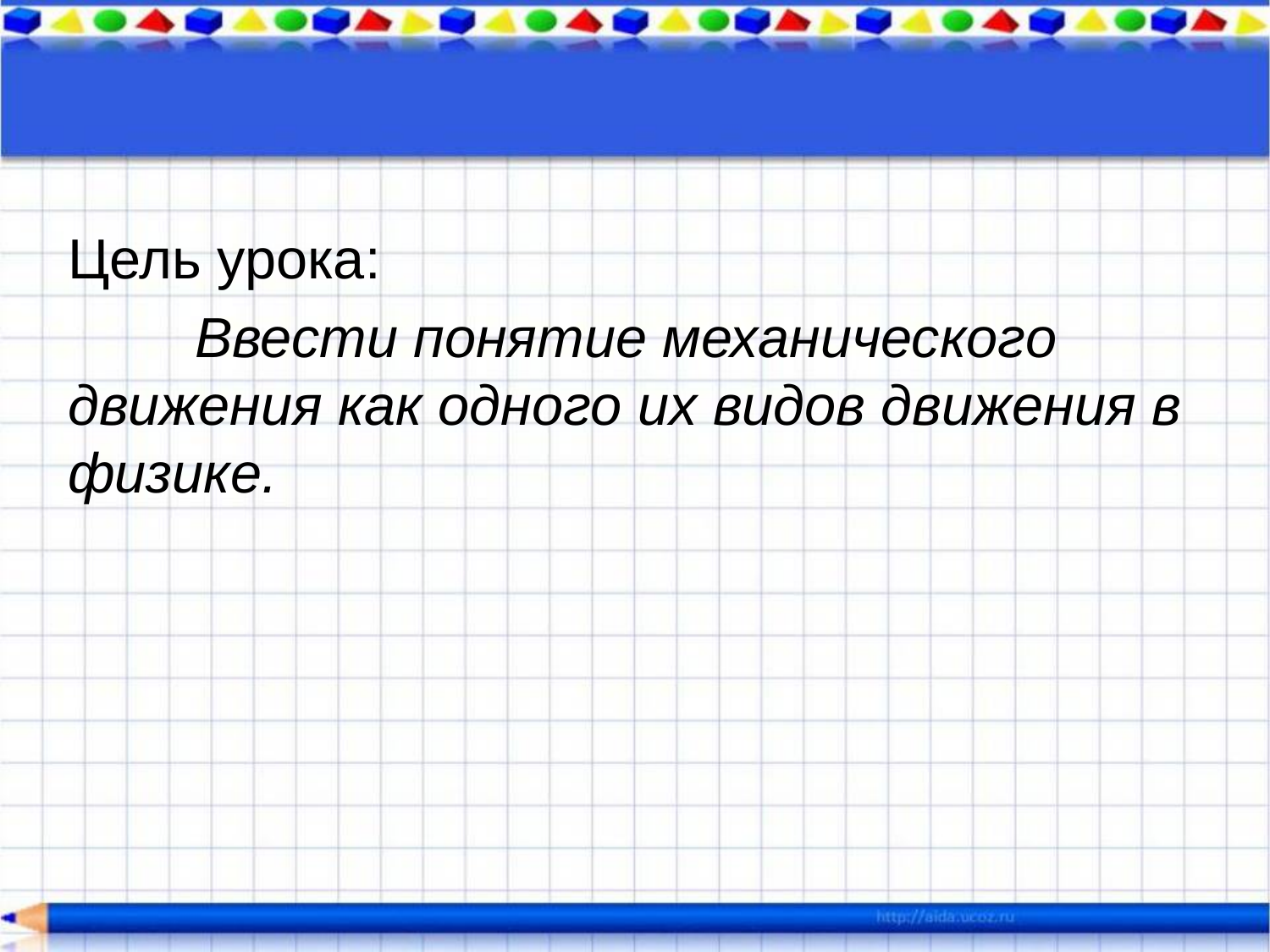

Цель урока:
	Ввести понятие механического движения как одного их видов движения в физике.